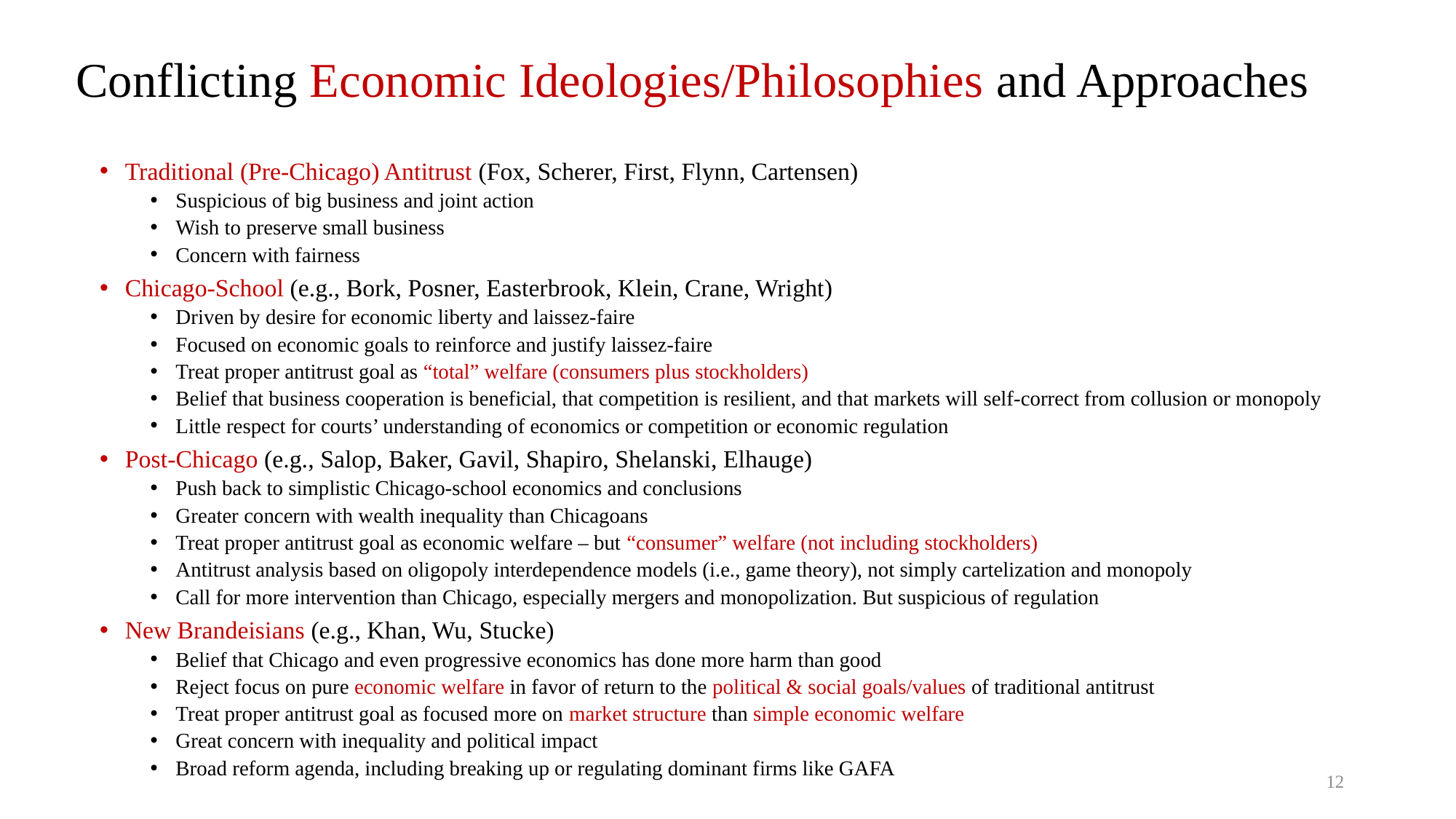

# Conflicting Economic Ideologies/Philosophies and Approaches
Traditional (Pre-Chicago) Antitrust (Fox, Scherer, First, Flynn, Cartensen)
Suspicious of big business and joint action
Wish to preserve small business
Concern with fairness
Chicago-School (e.g., Bork, Posner, Easterbrook, Klein, Crane, Wright)
Driven by desire for economic liberty and laissez-faire
Focused on economic goals to reinforce and justify laissez-faire
Treat proper antitrust goal as “total” welfare (consumers plus stockholders)
Belief that business cooperation is beneficial, that competition is resilient, and that markets will self-correct from collusion or monopoly
Little respect for courts’ understanding of economics or competition or economic regulation
Post-Chicago (e.g., Salop, Baker, Gavil, Shapiro, Shelanski, Elhauge)
Push back to simplistic Chicago-school economics and conclusions
Greater concern with wealth inequality than Chicagoans
Treat proper antitrust goal as economic welfare – but “consumer” welfare (not including stockholders)
Antitrust analysis based on oligopoly interdependence models (i.e., game theory), not simply cartelization and monopoly
Call for more intervention than Chicago, especially mergers and monopolization. But suspicious of regulation
New Brandeisians (e.g., Khan, Wu, Stucke)
Belief that Chicago and even progressive economics has done more harm than good
Reject focus on pure economic welfare in favor of return to the political & social goals/values of traditional antitrust
Treat proper antitrust goal as focused more on market structure than simple economic welfare
Great concern with inequality and political impact
Broad reform agenda, including breaking up or regulating dominant firms like GAFA

12